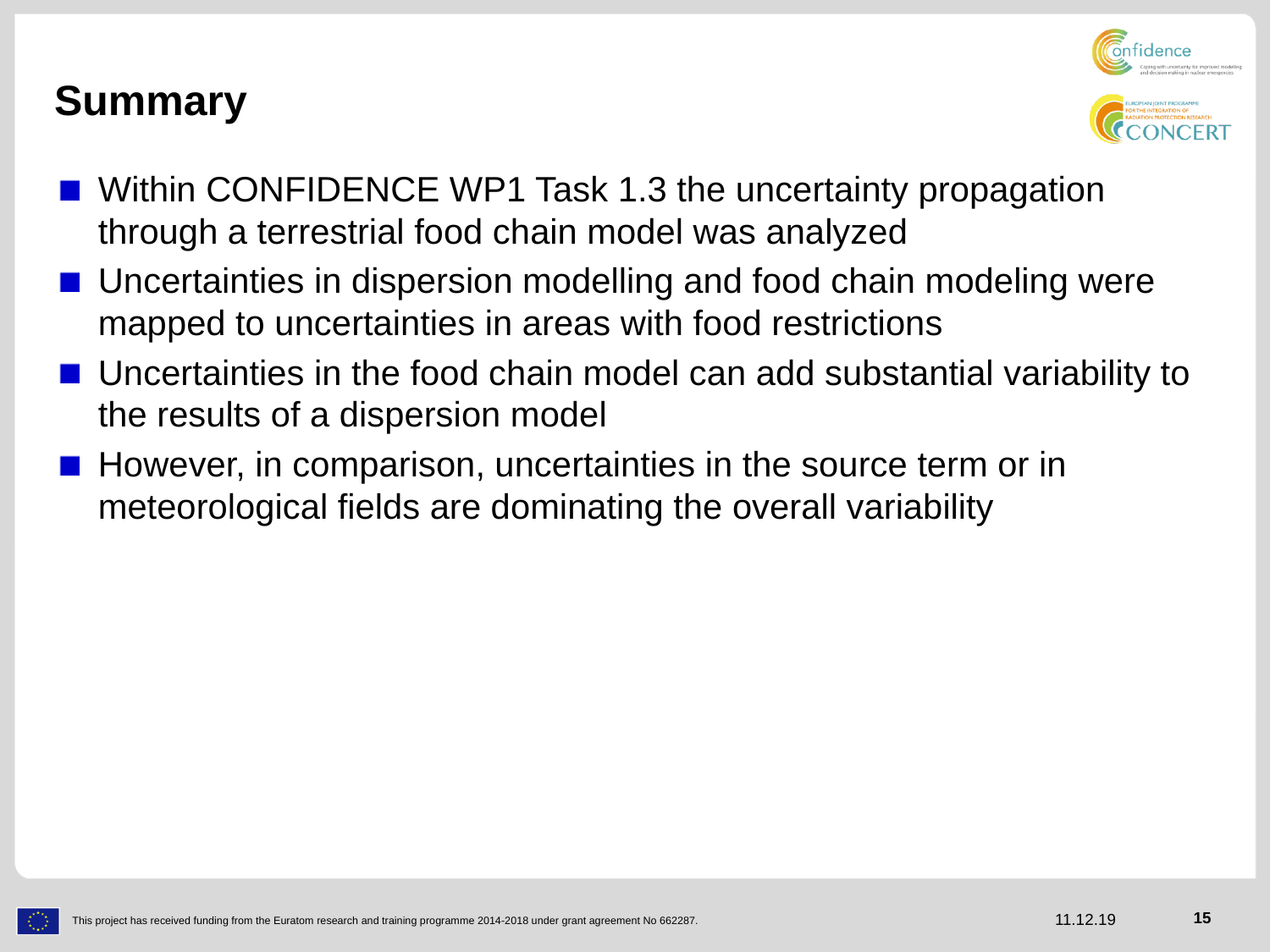

# Summary
Within CONFIDENCE WP1 Task 1.3 the uncertainty propagation through a terrestrial food chain model was analyzed
Uncertainties in dispersion modelling and food chain modeling were mapped to uncertainties in areas with food restrictions
Uncertainties in the food chain model can add substantial variability to the results of a dispersion model
However, in comparison, uncertainties in the source term or in meteorological fields are dominating the overall variability